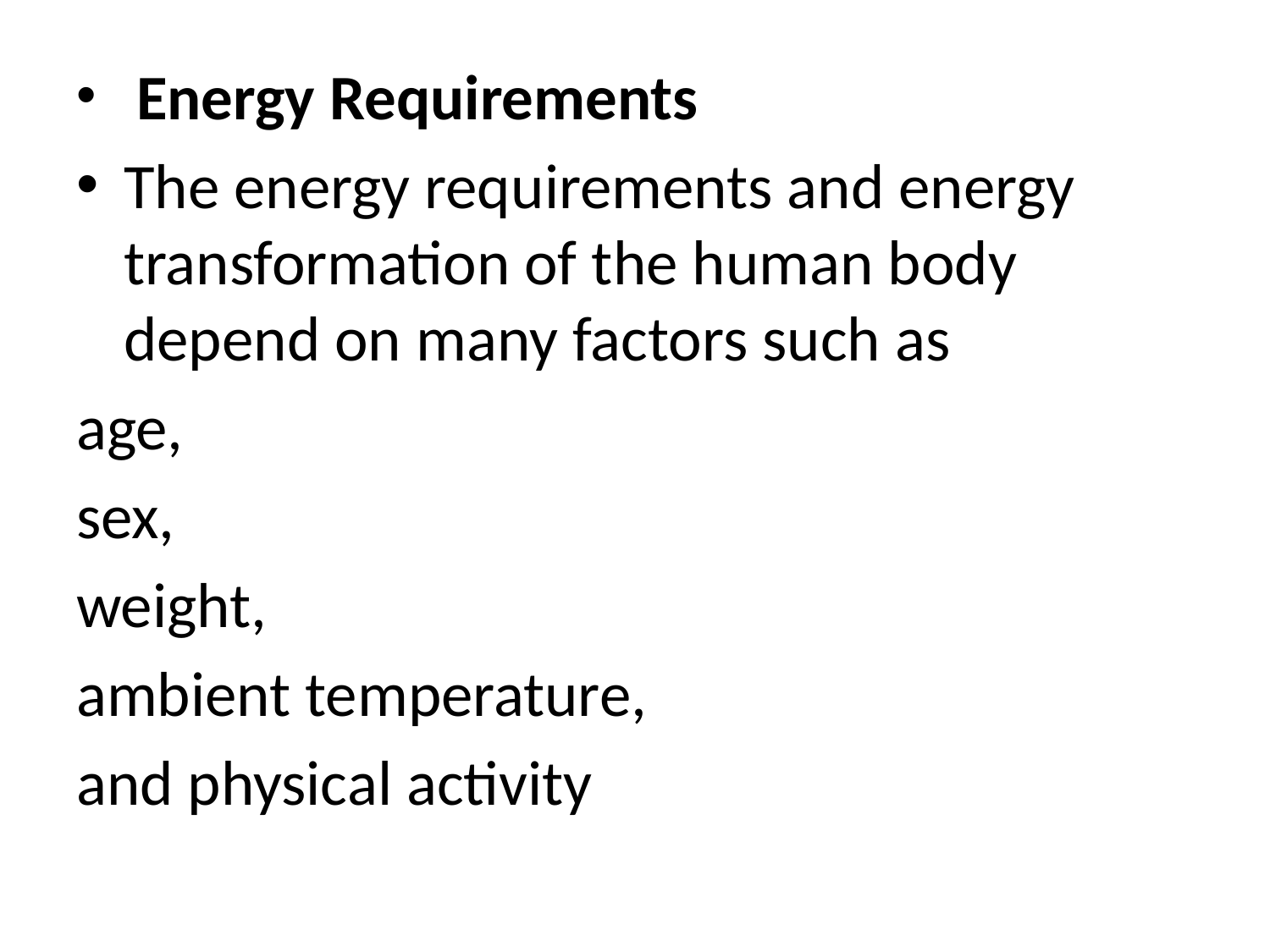

#
 Energy Requirements
The energy requirements and energy transformation of the human body depend on many factors such as
age,
sex,
weight,
ambient temperature,
and physical activity